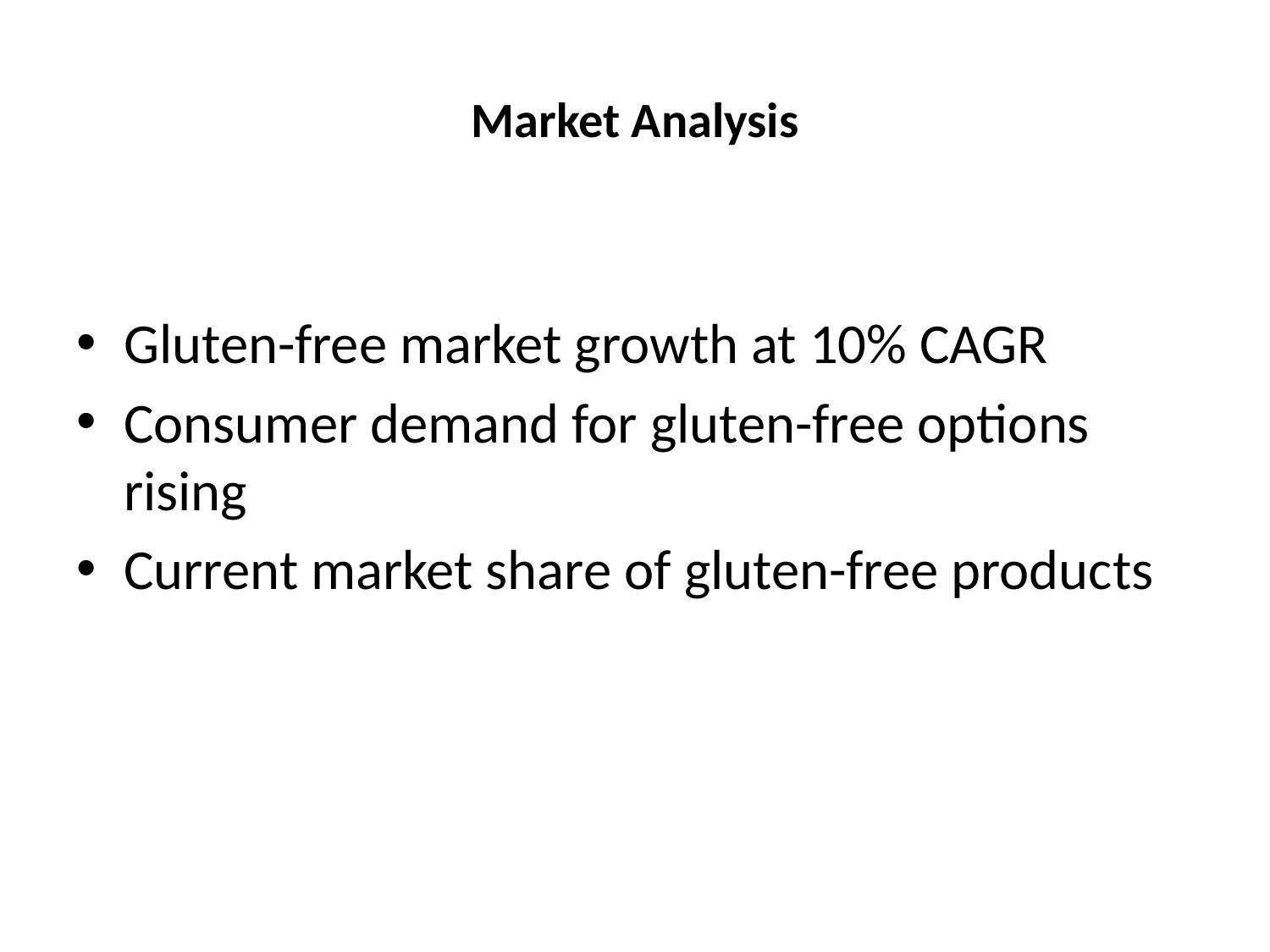

# Market Analysis

Gluten-free market growth at 10% CAGR
Consumer demand for gluten-free options rising
Current market share of gluten-free products